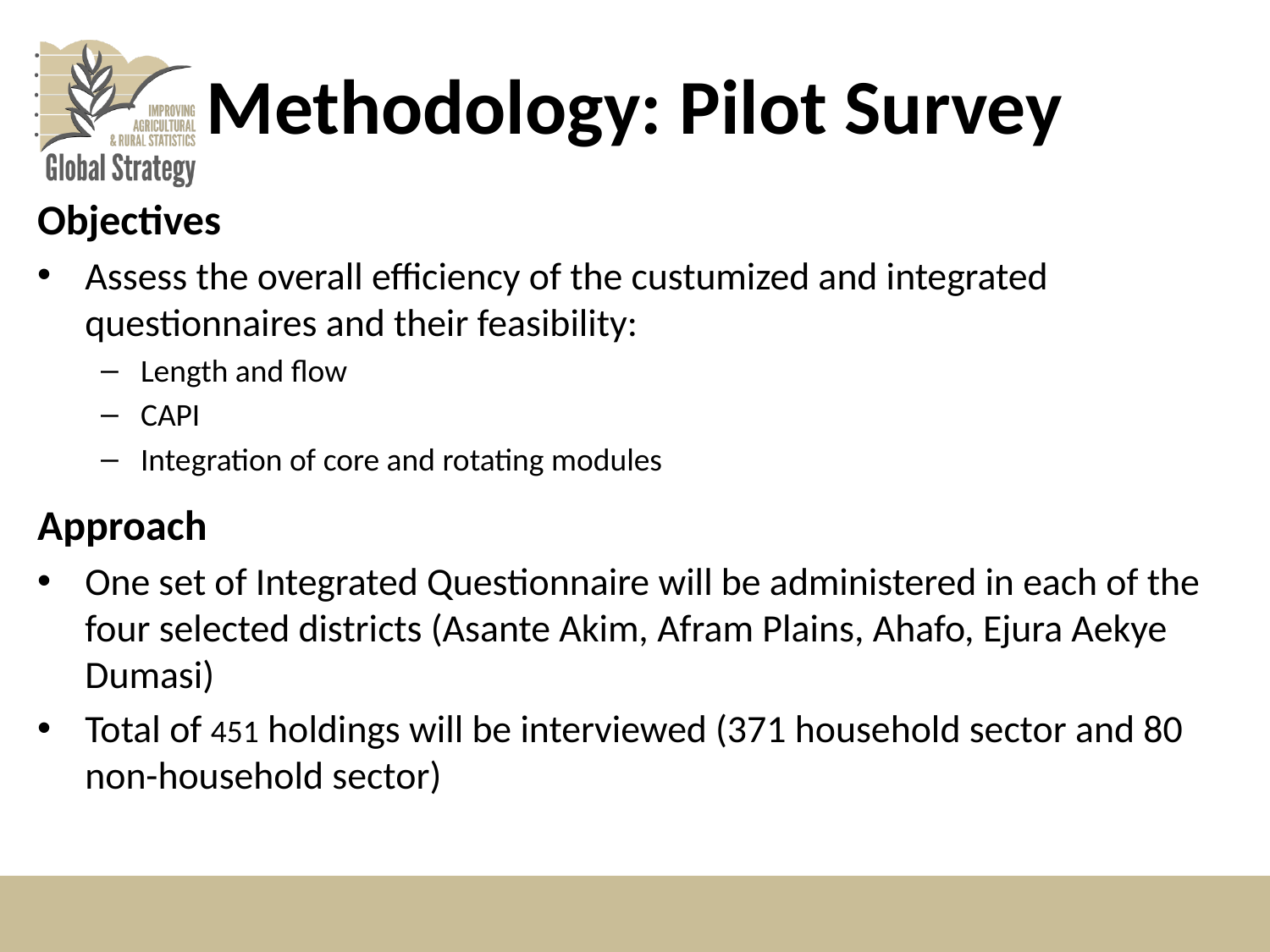

Methodology: Pilot Survey
Objectives
Assess the overall efficiency of the custumized and integrated questionnaires and their feasibility:
Length and flow
CAPI
Integration of core and rotating modules

Approach
One set of Integrated Questionnaire will be administered in each of the four selected districts (Asante Akim, Afram Plains, Ahafo, Ejura Aekye Dumasi)
Total of 451 holdings will be interviewed (371 household sector and 80 non-household sector)